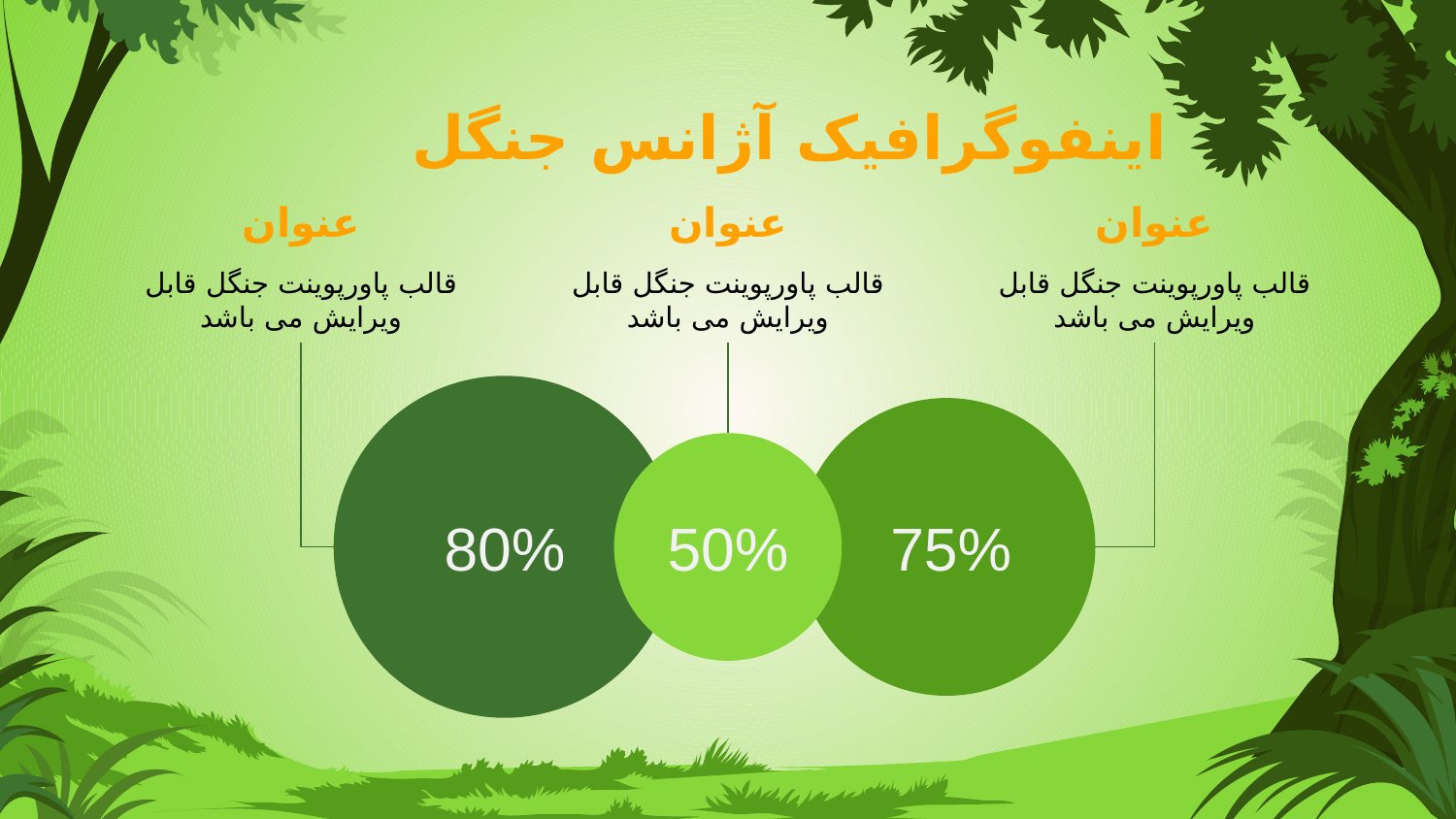

# اینفوگرافیک آژانس جنگل
عنوان
قالب پاورپوینت جنگل قابل ویرایش می باشد
80%
عنوان
قالب پاورپوینت جنگل قابل ویرایش می باشد
50%
عنوان
قالب پاورپوینت جنگل قابل ویرایش می باشد
75%